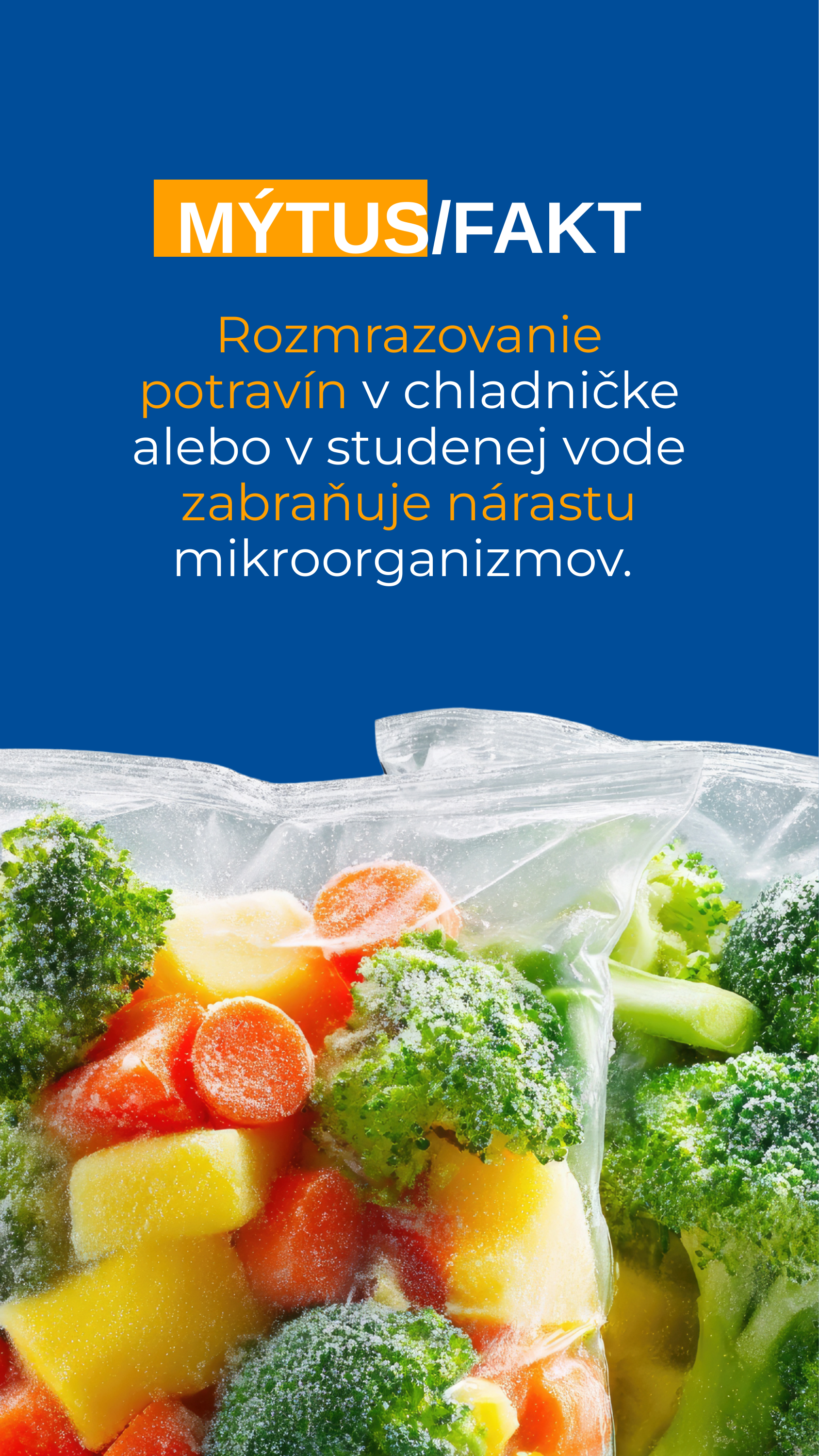

MÝTUS/FAKT

Rozmrazovanie potravín v chladničke alebo v studenej vode zabraňuje nárastu mikroorganizmov.